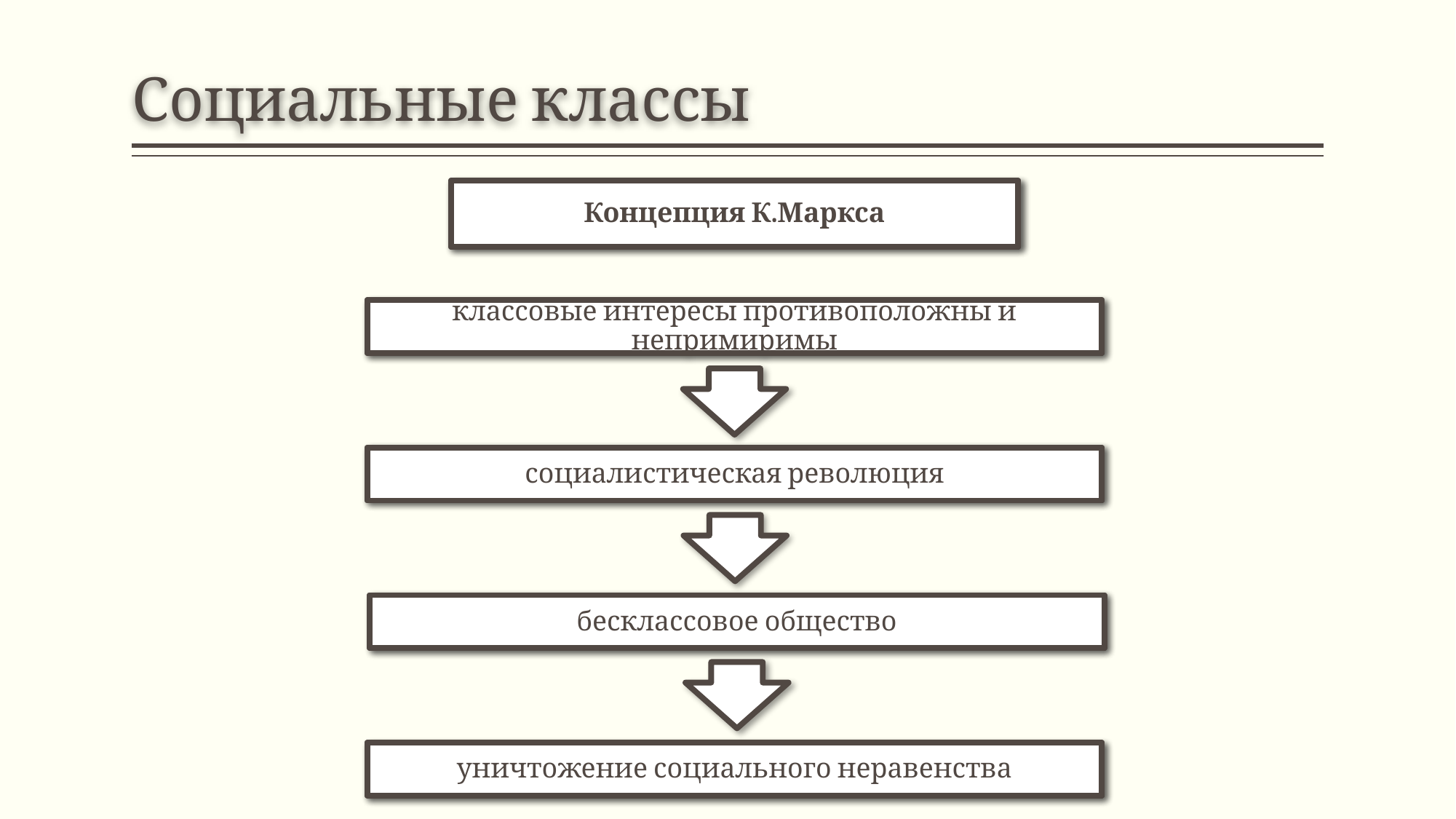

# Социальные классы

Концепция К.Маркса

классовые интересы противоположны и непримиримы

социалистическая революция

бесклассовое общество

уничтожение социального неравенства